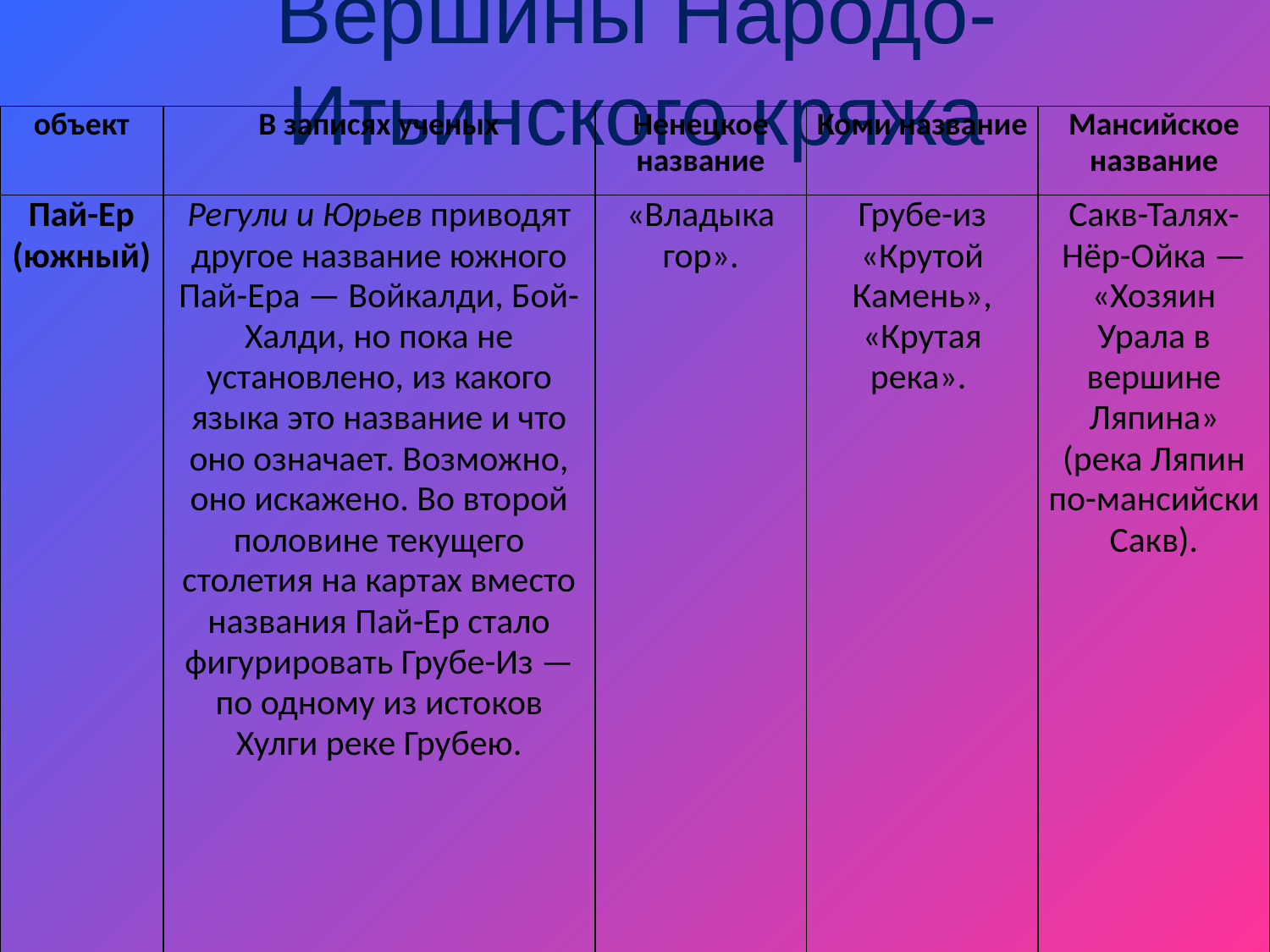

# Вершины Народо-Итьинского кряжа
| объект | В записях ученых | Ненецкое название | Коми название | Мансийское название |
| --- | --- | --- | --- | --- |
| Пай-Ер (южный) | Регули и Юрьев приводят другое название южного Пай-Ера — Войкалди, Бой-Халди, но пока не установлено, из какого языка это название и что оно означает. Возможно, оно искажено. Во второй половине текущего столетия на картах вместо названия Пай-Ер стало фигурировать Грубе-Из — по одному из истоков Хулги реке Грубею. | «Владыка гор». | Грубе-из «Крутой Камень», «Крутая река». | Сакв-Талях-Нёр-Ойка — «Хозяин Урала в вершине Ляпина» (река Ляпин по-мансийски Сакв). |